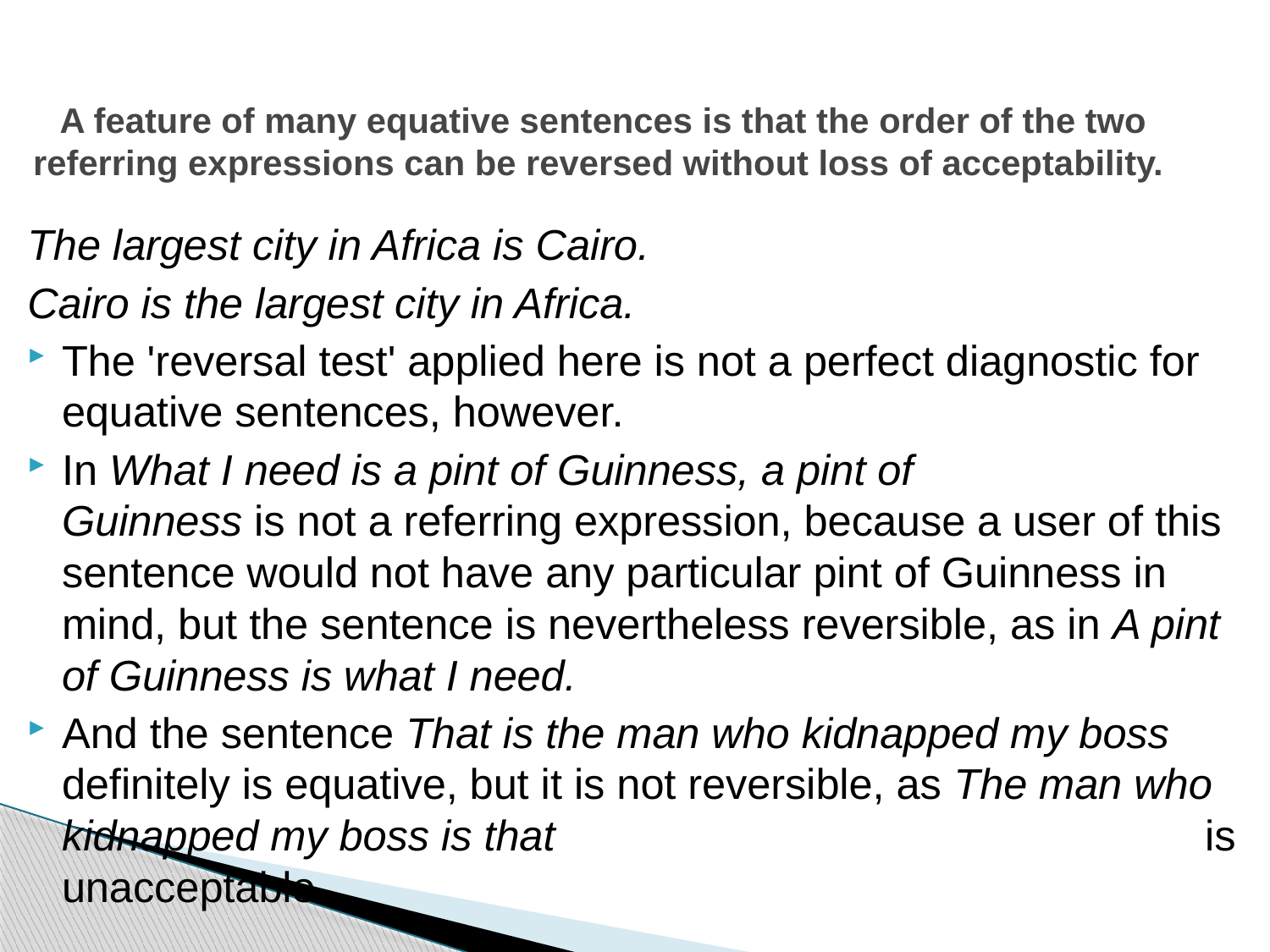

# A feature of many equative sentences is that the order of the two referring expressions can be reversed without loss of acceptability.
The largest city in Africa is Cairo.
Cairo is the largest city in Africa.
The 'reversal test' applied here is not a perfect diagnostic for equative sentences, however.
In What I need is a pint of Guinness, a pint of
Guinness is not a referring expression, because a user of this sentence would not have any particular pint of Guinness in mind, but the sentence is nevertheless reversible, as in A pint of Guinness is what I need.
And the sentence That is the man who kidnapped my boss definitely is equative, but it is not reversible, as The man who kidnapped my boss is that	                                        			is unacceptable.